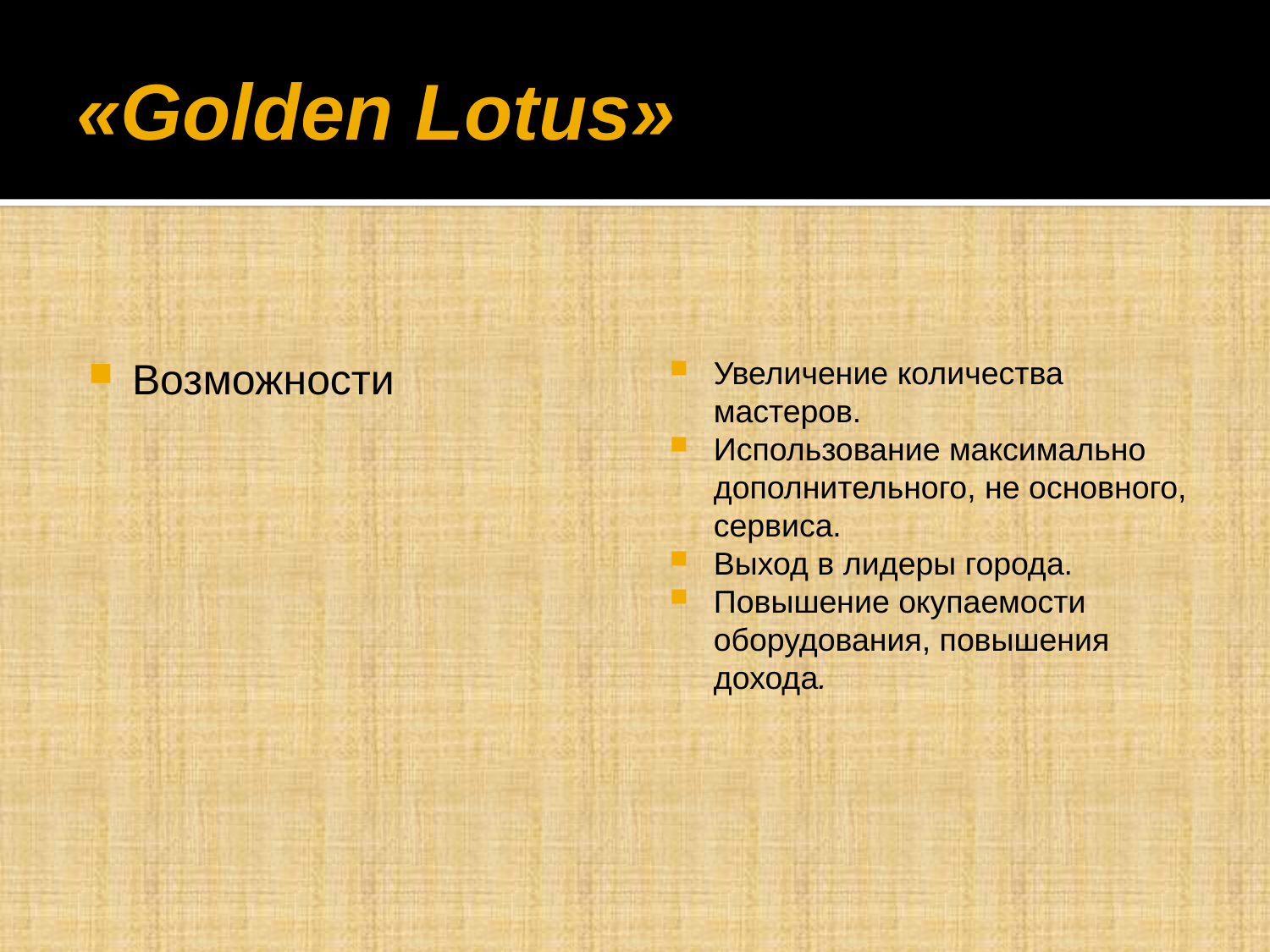

# «Golden Lotus»

Возможности
Увеличение количества мастеров.
Использование максимально дополнительного, не основного, сервиса.
Выход в лидеры города.
Повышение окупаемости оборудования, повышения дохода.